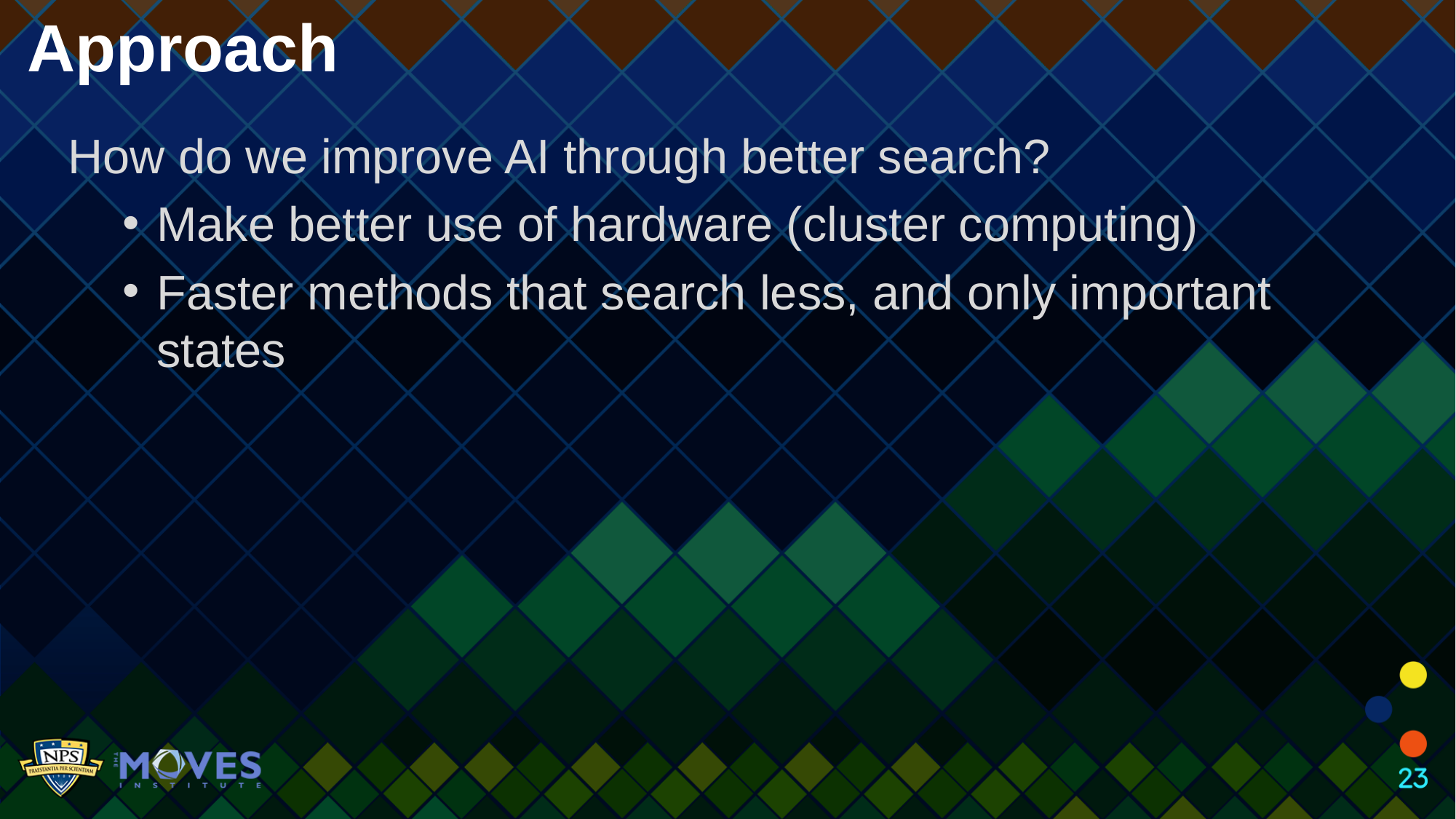

Approach
How do we improve AI through better search?
Make better use of hardware (cluster computing)
Faster methods that search less, and only important states